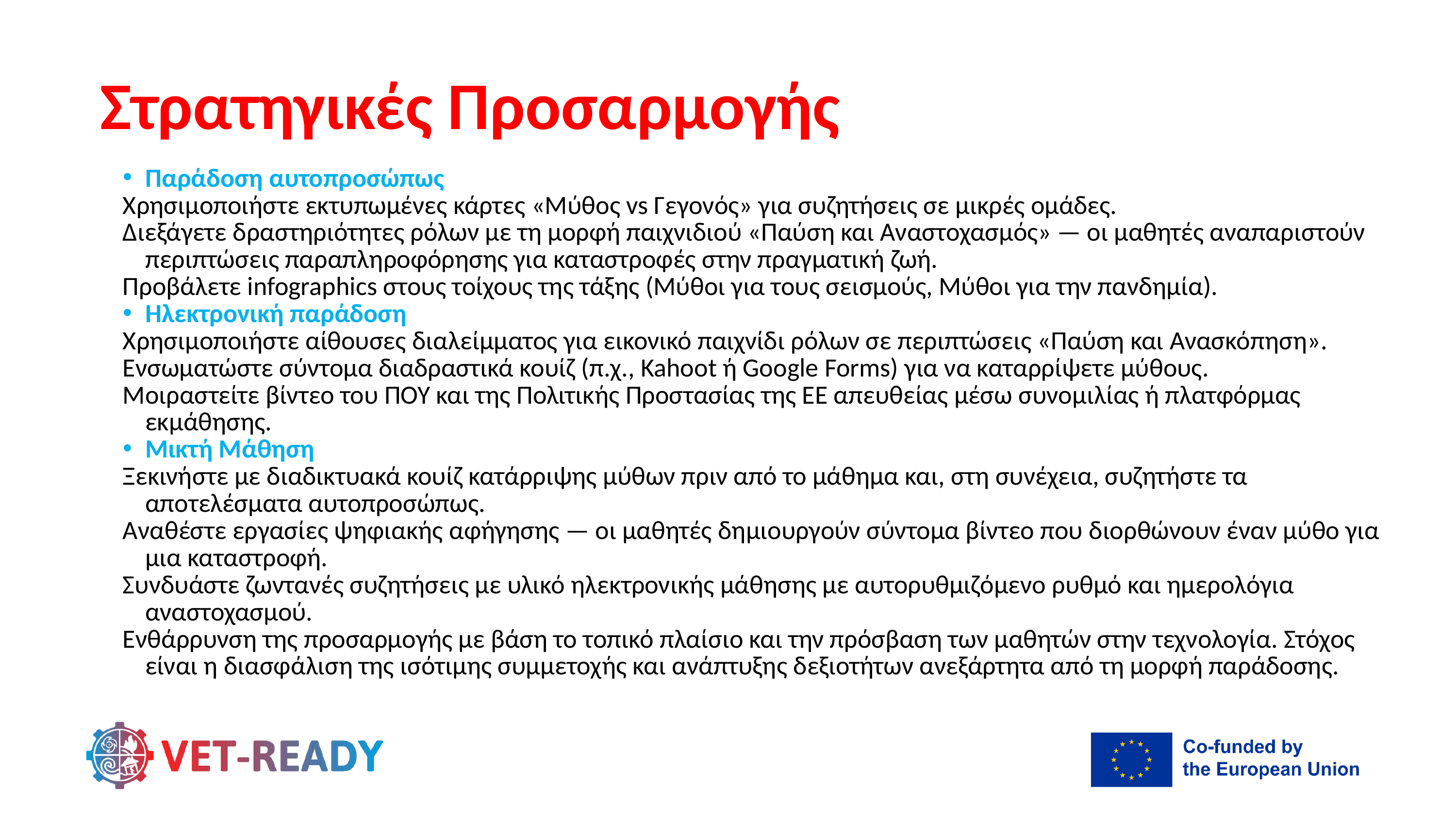

Στρατηγικές Προσαρμογής
Παράδοση αυτοπροσώπως
Χρησιμοποιήστε εκτυπωμένες κάρτες «Μύθος vs Γεγονός» για συζητήσεις σε μικρές ομάδες.
Διεξάγετε δραστηριότητες ρόλων με τη μορφή παιχνιδιού «Παύση και Αναστοχασμός» — οι μαθητές αναπαριστούν περιπτώσεις παραπληροφόρησης για καταστροφές στην πραγματική ζωή.
Προβάλετε infographics στους τοίχους της τάξης (Μύθοι για τους σεισμούς, Μύθοι για την πανδημία).
Ηλεκτρονική παράδοση
Χρησιμοποιήστε αίθουσες διαλείμματος για εικονικό παιχνίδι ρόλων σε περιπτώσεις «Παύση και Ανασκόπηση».
Ενσωματώστε σύντομα διαδραστικά κουίζ (π.χ., Kahoot ή Google Forms) για να καταρρίψετε μύθους.
Μοιραστείτε βίντεο του ΠΟΥ και της Πολιτικής Προστασίας της ΕΕ απευθείας μέσω συνομιλίας ή πλατφόρμας εκμάθησης.
Μικτή Μάθηση
Ξεκινήστε με διαδικτυακά κουίζ κατάρριψης μύθων πριν από το μάθημα και, στη συνέχεια, συζητήστε τα αποτελέσματα αυτοπροσώπως.
Αναθέστε εργασίες ψηφιακής αφήγησης — οι μαθητές δημιουργούν σύντομα βίντεο που διορθώνουν έναν μύθο για μια καταστροφή.
Συνδυάστε ζωντανές συζητήσεις με υλικό ηλεκτρονικής μάθησης με αυτορυθμιζόμενο ρυθμό και ημερολόγια αναστοχασμού.
Ενθάρρυνση της προσαρμογής με βάση το τοπικό πλαίσιο και την πρόσβαση των μαθητών στην τεχνολογία. Στόχος είναι η διασφάλιση της ισότιμης συμμετοχής και ανάπτυξης δεξιοτήτων ανεξάρτητα από τη μορφή παράδοσης.